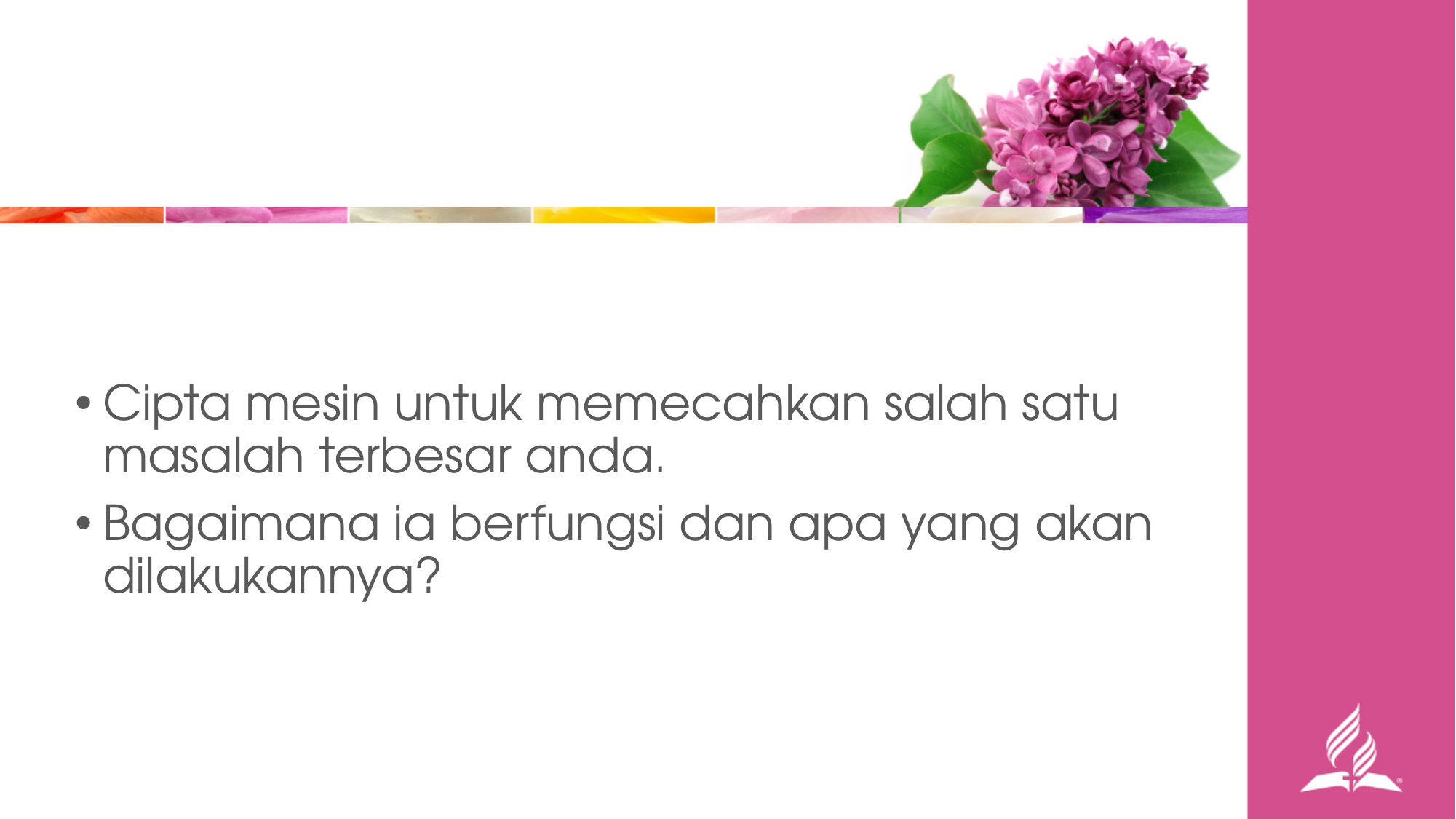

Cipta mesin untuk memecahkan salah satu masalah terbesar anda.
Bagaimana ia berfungsi dan apa yang akan dilakukannya?